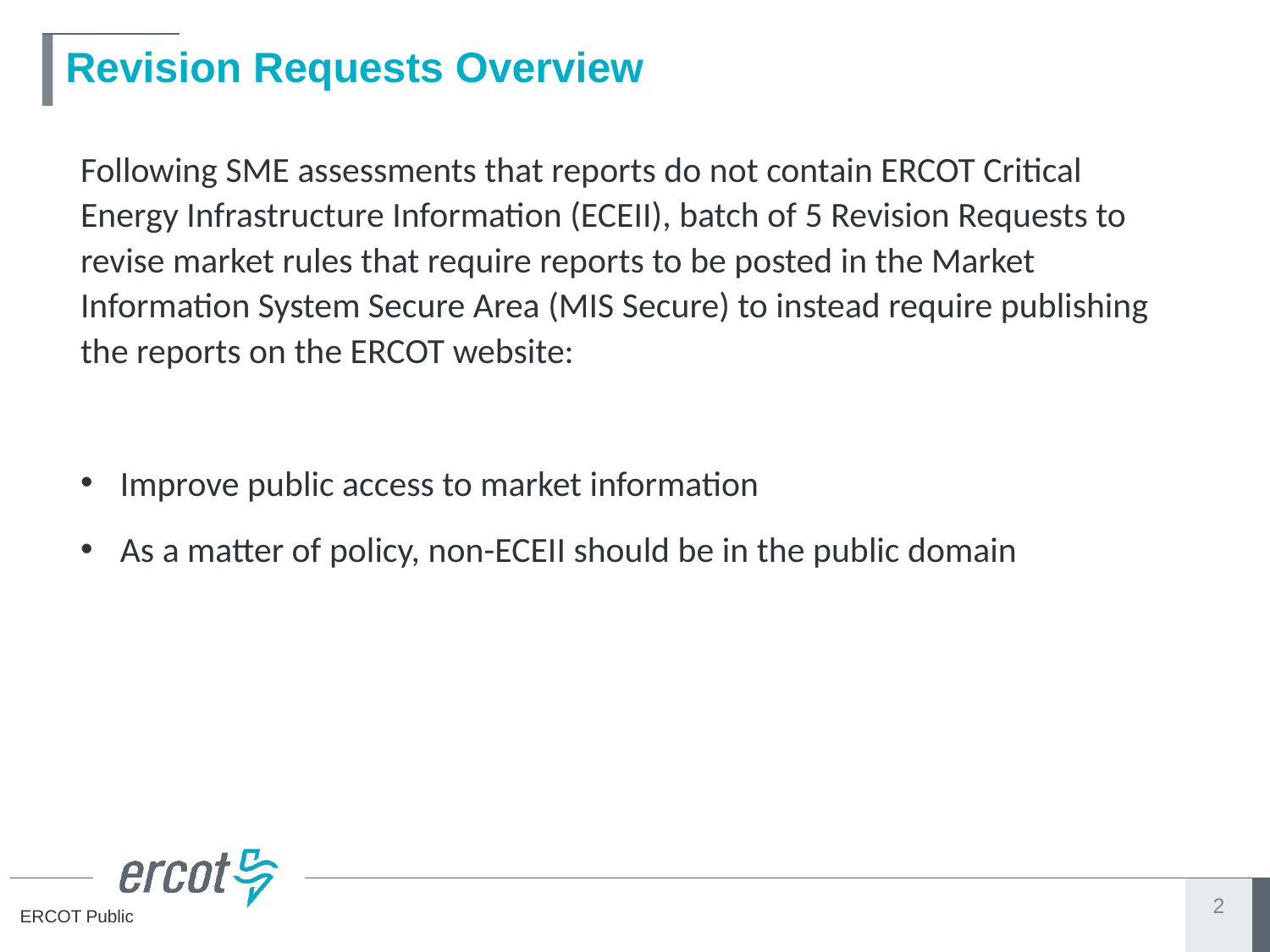

# Revision Requests Overview
Following SME assessments that reports do not contain ERCOT Critical Energy Infrastructure Information (ECEII), batch of 5 Revision Requests to revise market rules that require reports to be posted in the Market Information System Secure Area (MIS Secure) to instead require publishing the reports on the ERCOT website:

Improve public access to market information
As a matter of policy, non-ECEII should be in the public domain

2